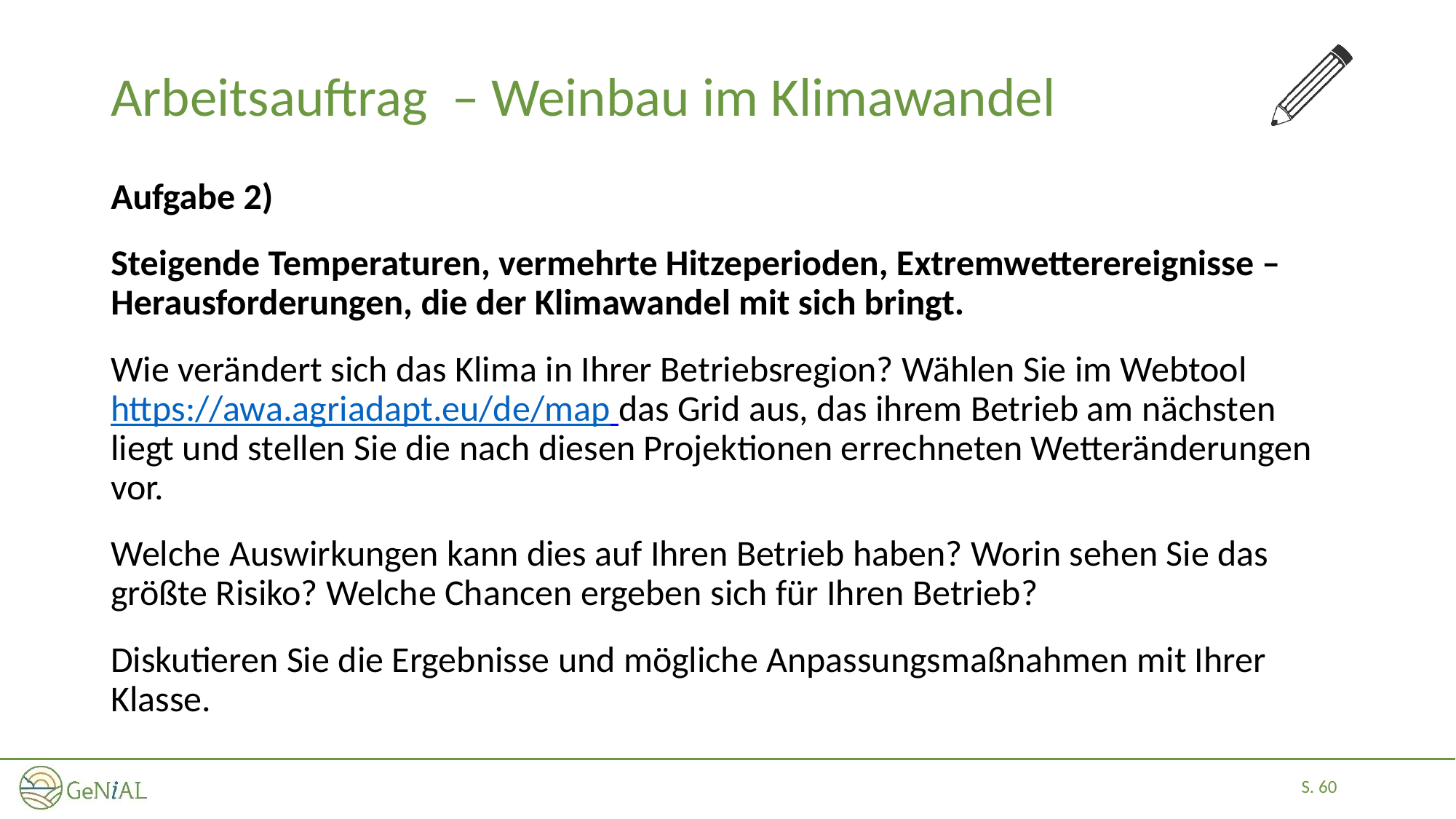

# Arbeitsauftrag  – Weinbau im Klimawandel
Aufgabe 2)
Steigende Temperaturen, vermehrte Hitzeperioden, Extremwetterereignisse – Herausforderungen, die der Klimawandel mit sich bringt.
Wie verändert sich das Klima in Ihrer Betriebsregion? Wählen Sie im Webtool https://awa.agriadapt.eu/de/map das Grid aus, das ihrem Betrieb am nächsten liegt und stellen Sie die nach diesen Projektionen errechneten Wetteränderungen vor.
Welche Auswirkungen kann dies auf Ihren Betrieb haben? Worin sehen Sie das größte Risiko? Welche Chancen ergeben sich für Ihren Betrieb?
Diskutieren Sie die Ergebnisse und mögliche Anpassungsmaßnahmen mit Ihrer Klasse.